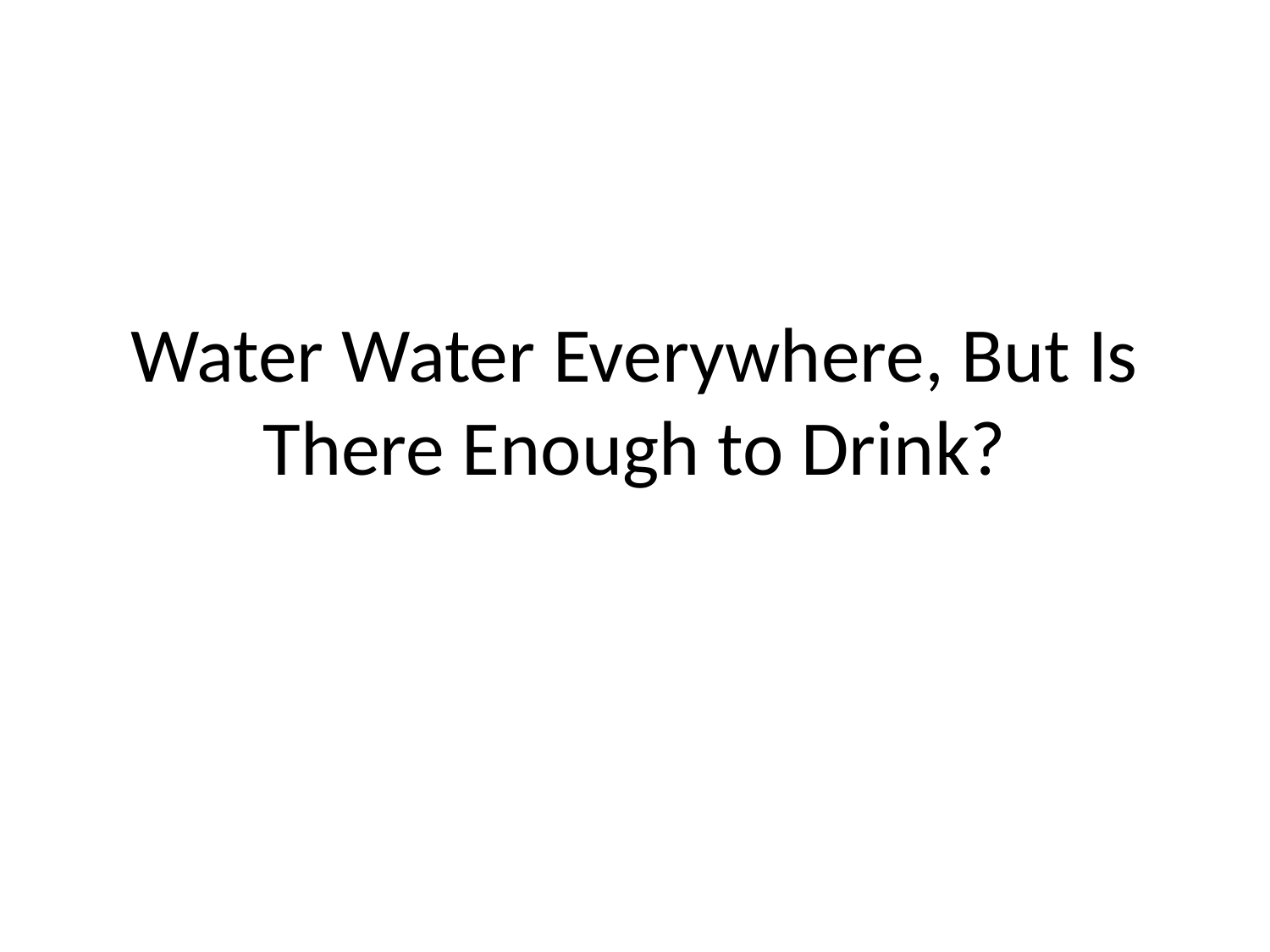

# Water Water Everywhere, But Is There Enough to Drink?